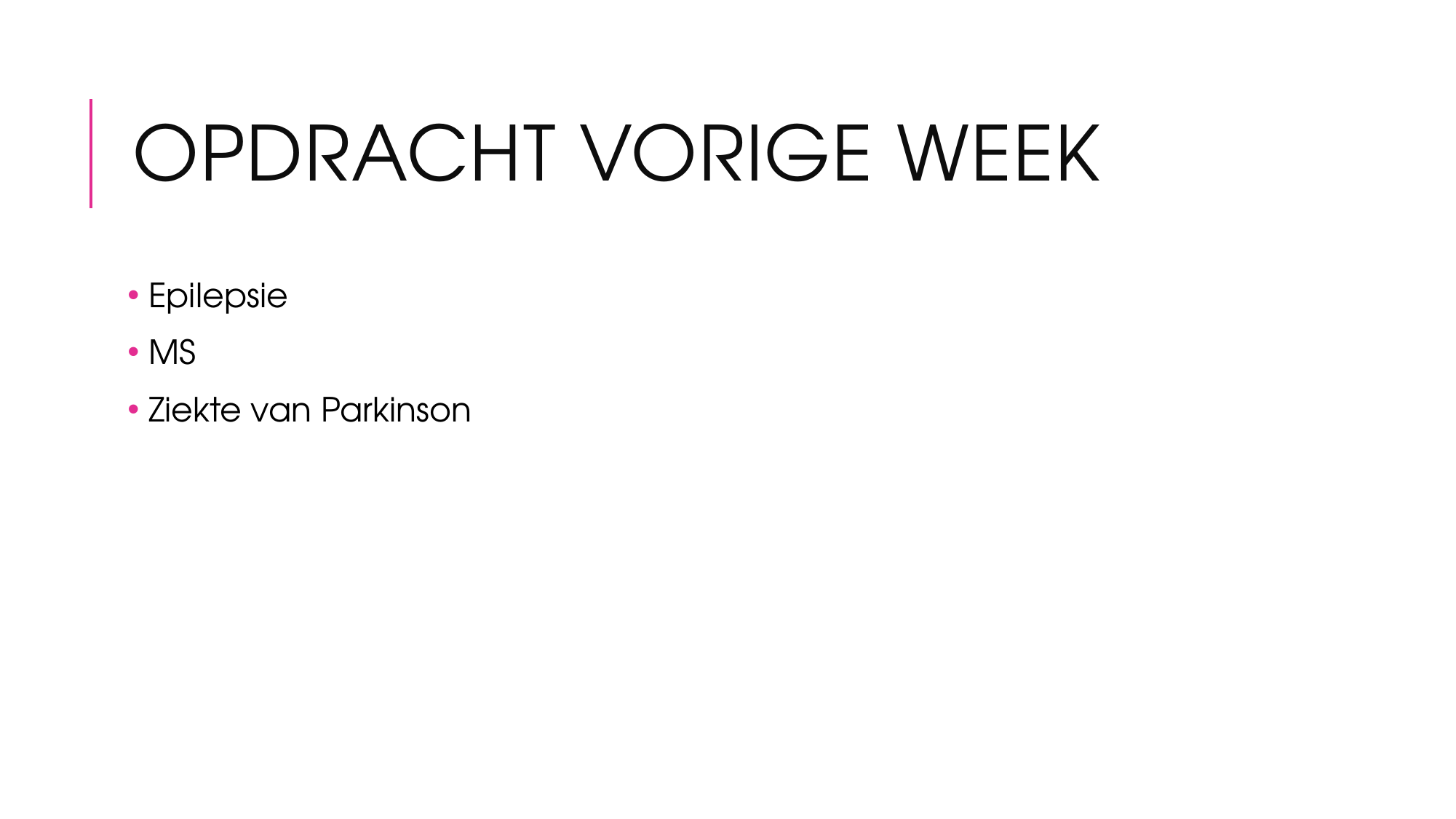

# Opdracht vorige week
 Epilepsie
 MS
 Ziekte van Parkinson